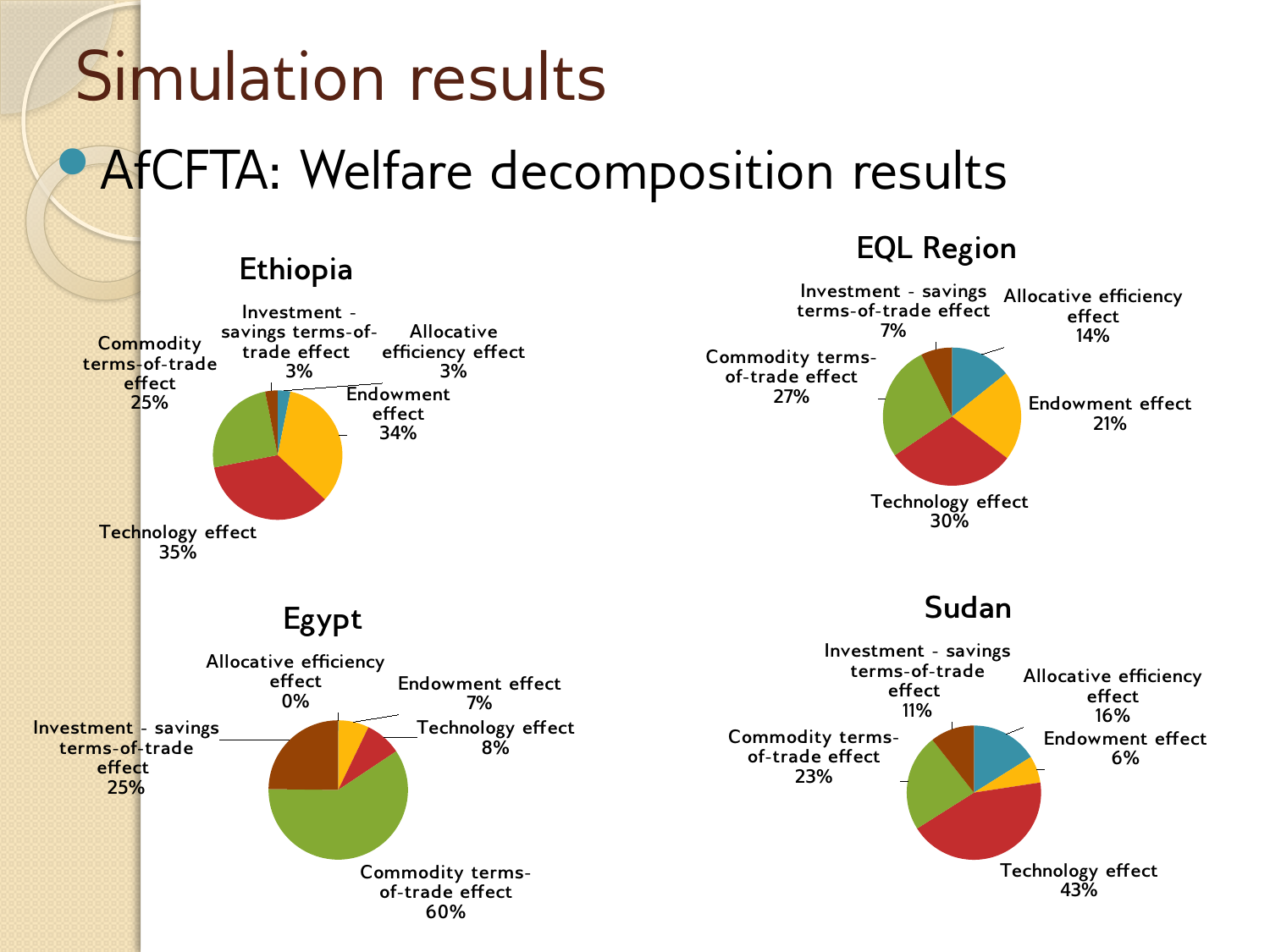

# Simulation results
AfCFTA: Welfare decomposition results

### Chart:

| Category | EQL Region |
|---|---|
| Allocative efficiency effect | 4681.0 |
| Endowment effect | -6911.0 |
| Technology effect | 9941.0 |
| Commodity terms-of-trade effect | 8915.0 |
| Investment - savings terms-of-trade effect  | 2409.0 |

### Chart:

| Category | Ethiopia |
|---|---|
| Allocative efficiency effect | 305.0 |
| Endowment effect | -3240.0 |
| Technology effect | -3349.0 |
| Commodity terms-of-trade effect | 2395.0 |
| Investment - savings terms-of-trade effect  | -297.0 |

### Chart:

| Category | Sudan |
|---|---|
| Allocative efficiency effect | -1896.0 |
| Endowment effect | -765.0 |
| Technology effect | 5116.0 |
| Commodity terms-of-trade effect | -2753.0 |
| Investment - savings terms-of-trade effect  | 1248.0 |

### Chart:

| Category | Egypt |
|---|---|
| Allocative efficiency effect | 8.0 |
| Endowment effect | -893.0 |
| Technology effect | -1071.0 |
| Commodity terms-of-trade effect | 7511.0 |
| Investment - savings terms-of-trade effect  | 3128.0 |